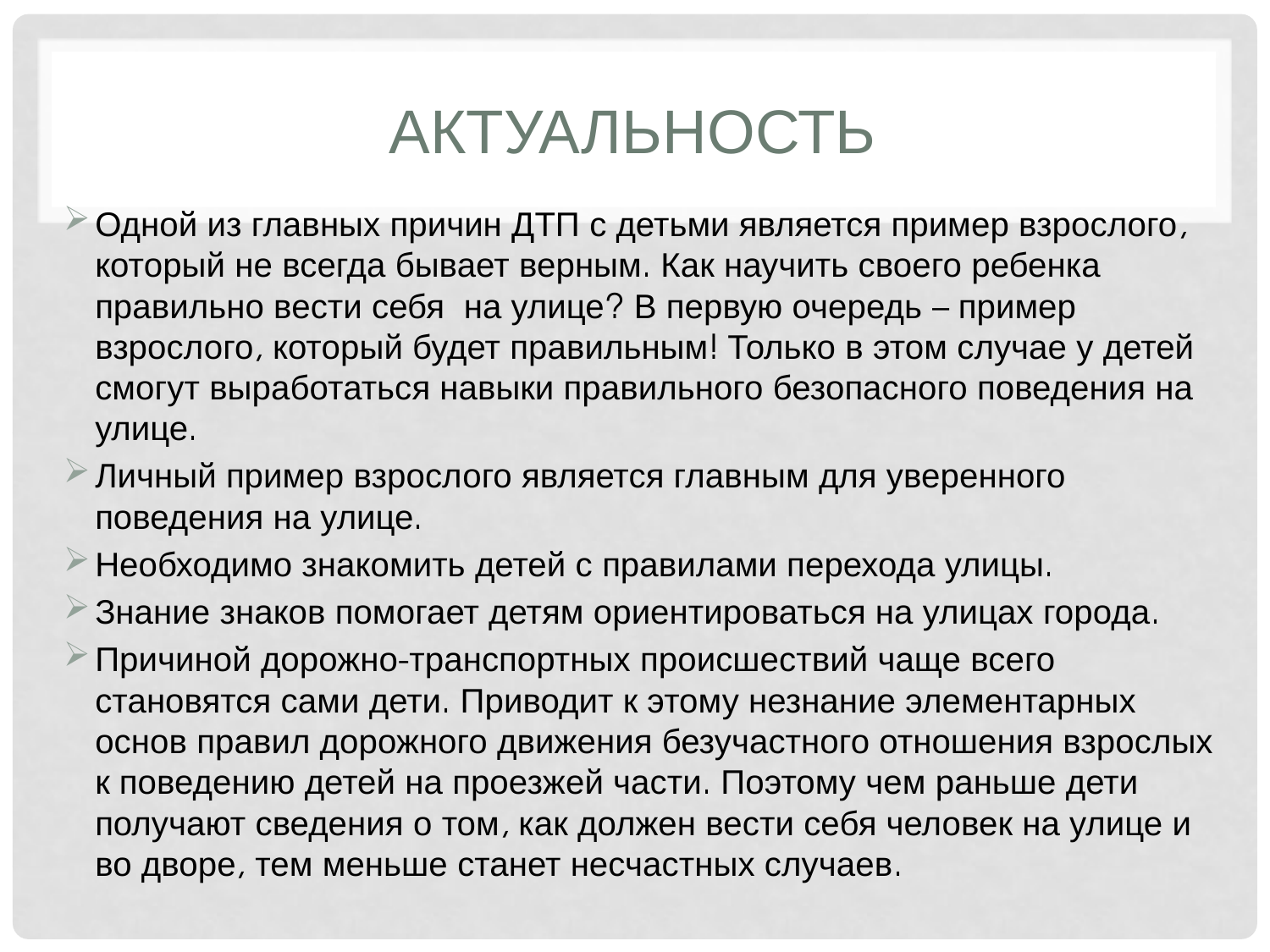

# Актуальность
Одной из главных причин ДТП с детьми является пример взрослого, который не всегда бывает верным. Как научить своего ребенка правильно вести себя  на улице? В первую очередь – пример взрослого, который будет правильным! Только в этом случае у детей смогут выработаться навыки правильного безопасного поведения на улице.
Личный пример взрослого является главным для уверенного поведения на улице.
Необходимо знакомить детей с правилами перехода улицы.
Знание знаков помогает детям ориентироваться на улицах города.
Причиной дорожно-транспортных происшествий чаще всего становятся сами дети. Приводит к этому незнание элементарных основ правил дорожного движения безучастного отношения взрослых к поведению детей на проезжей части. Поэтому чем раньше дети получают сведения о том, как должен вести себя человек на улице и во дворе, тем меньше станет несчастных случаев.